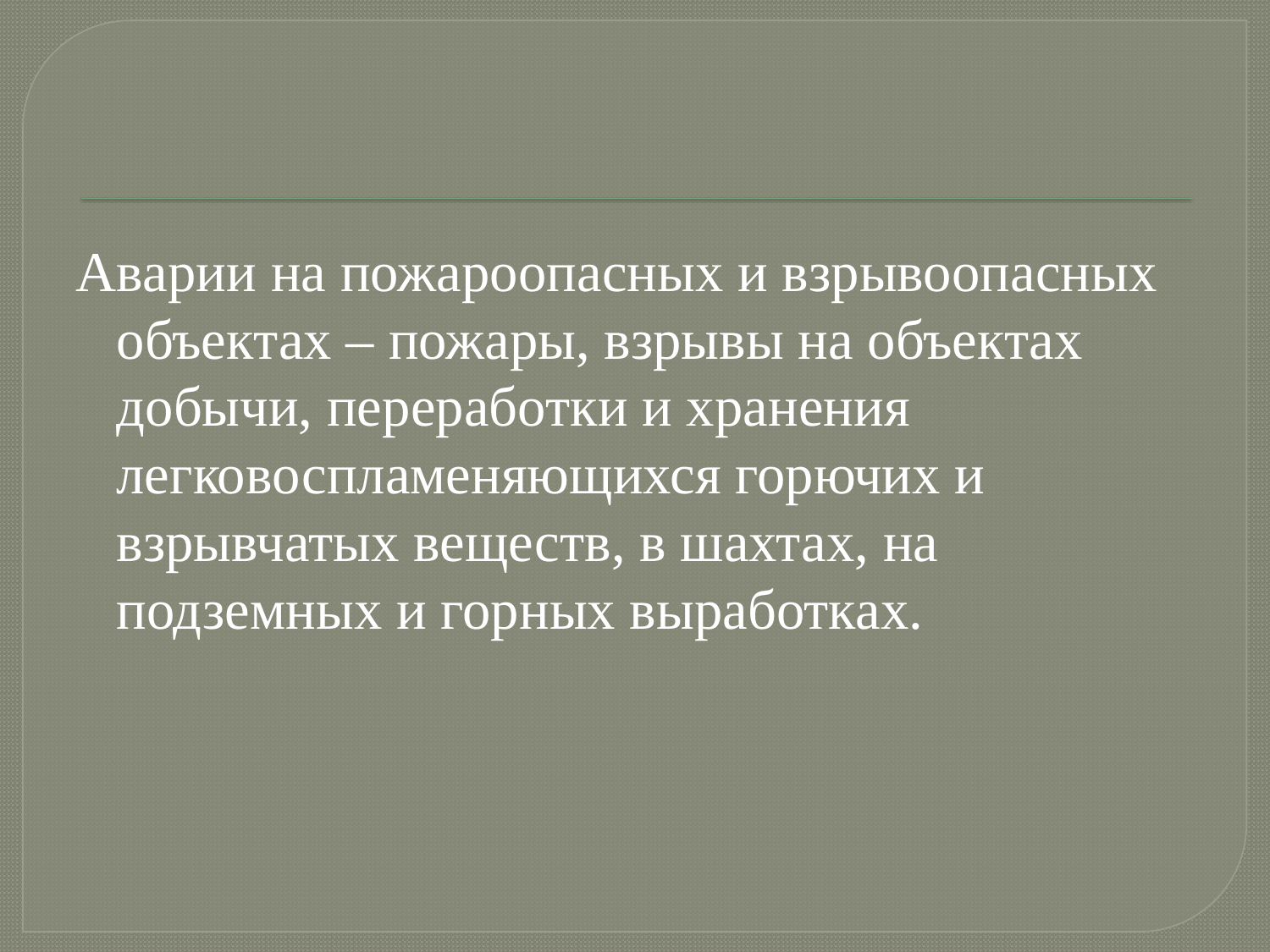

#
Аварии на пожароопасных и взрывоопасных объектах – пожары, взрывы на объектах добычи, переработки и хранения легковоспламеняющихся горючих и взрывчатых веществ, в шахтах, на подземных и горных выработках.